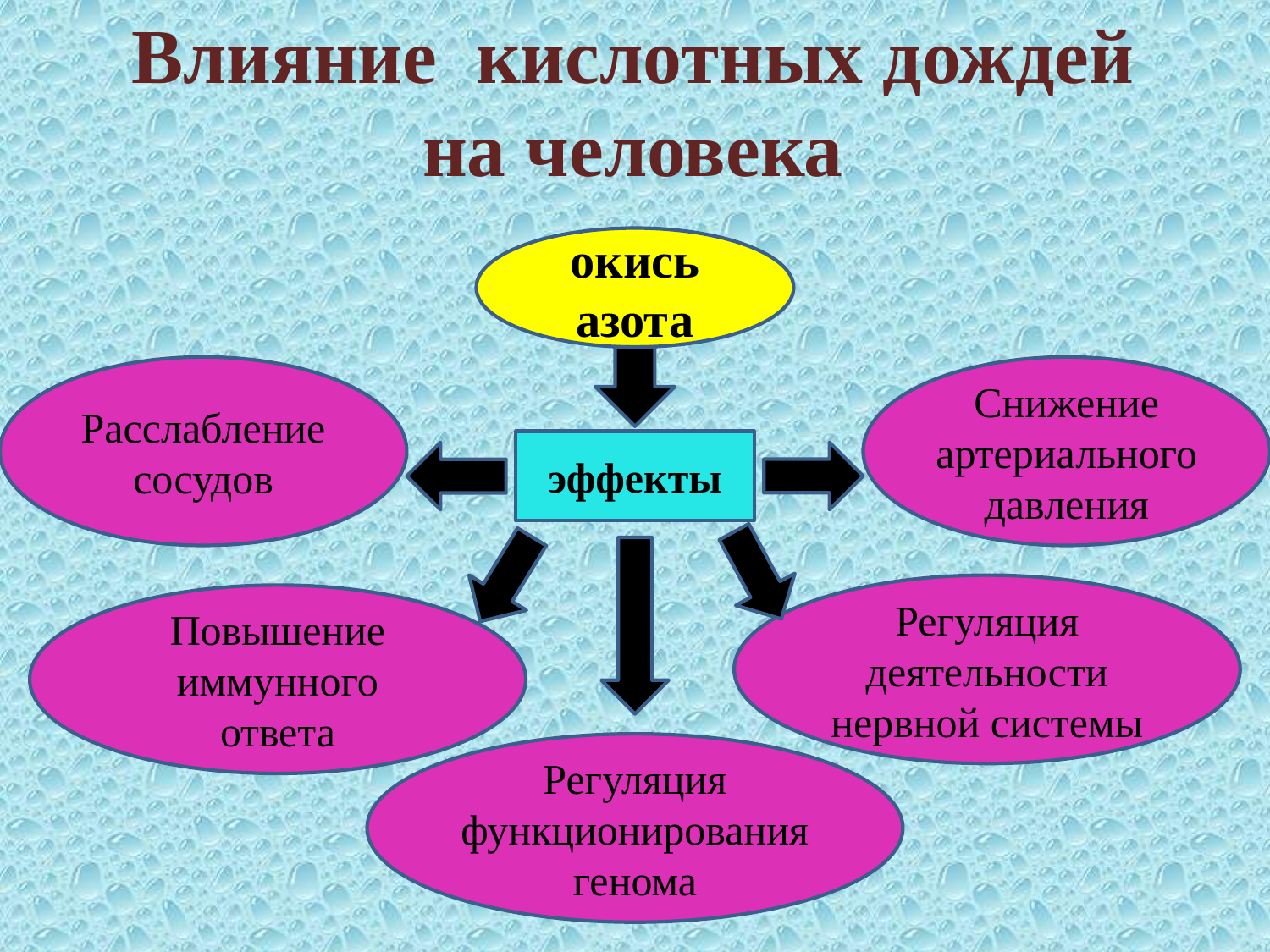

Влияние  кислотных дождей
на человека
окись азота

Расслабление сосудов
Снижение артериального давления
эффекты

Регуляция деятельности нервной системы
Повышение иммунного ответа

Регуляция функционирования генома